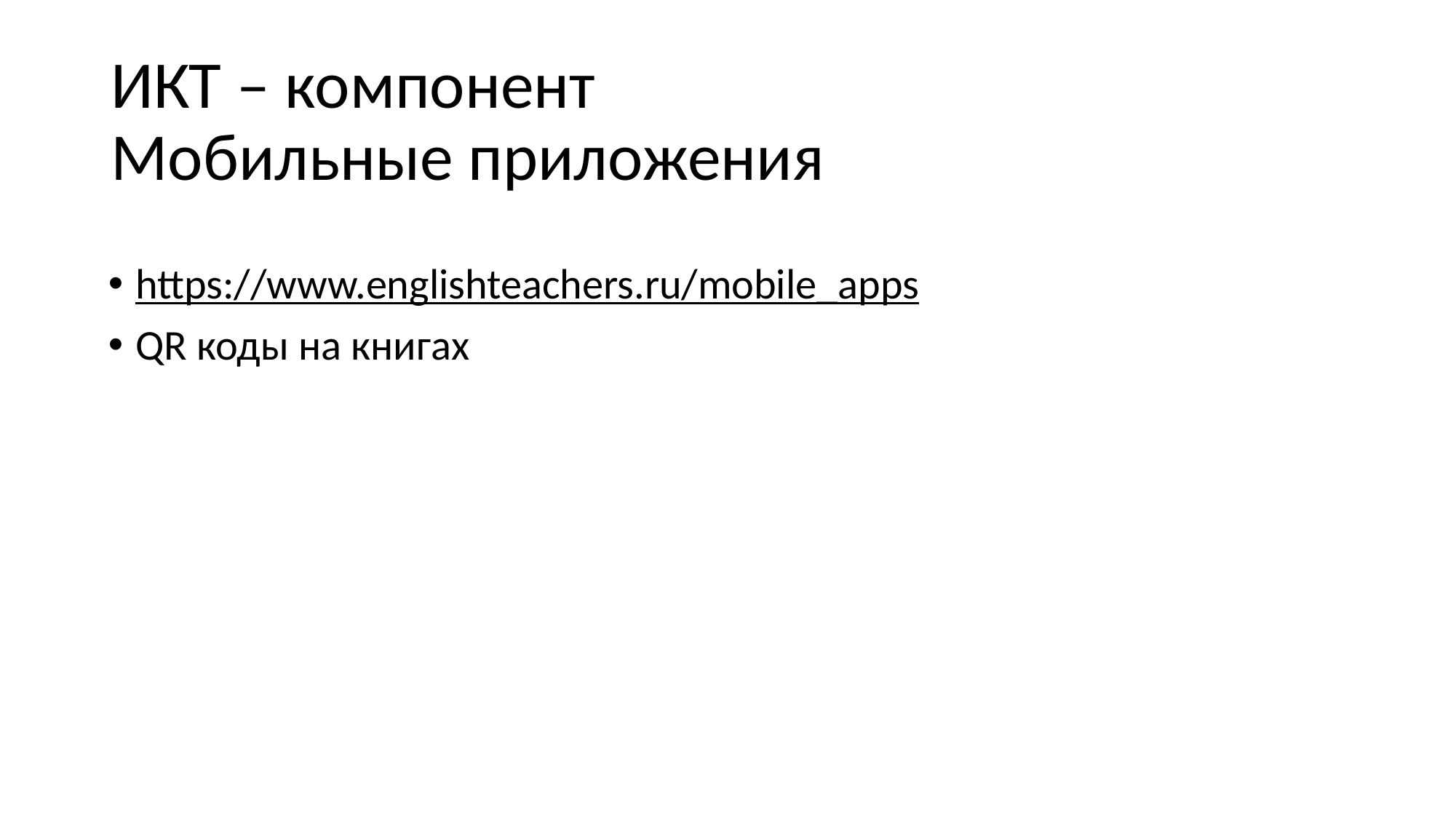

# ИКТ – компонент Мобильные приложения
https://www.englishteachers.ru/mobile_apps
QR коды на книгах